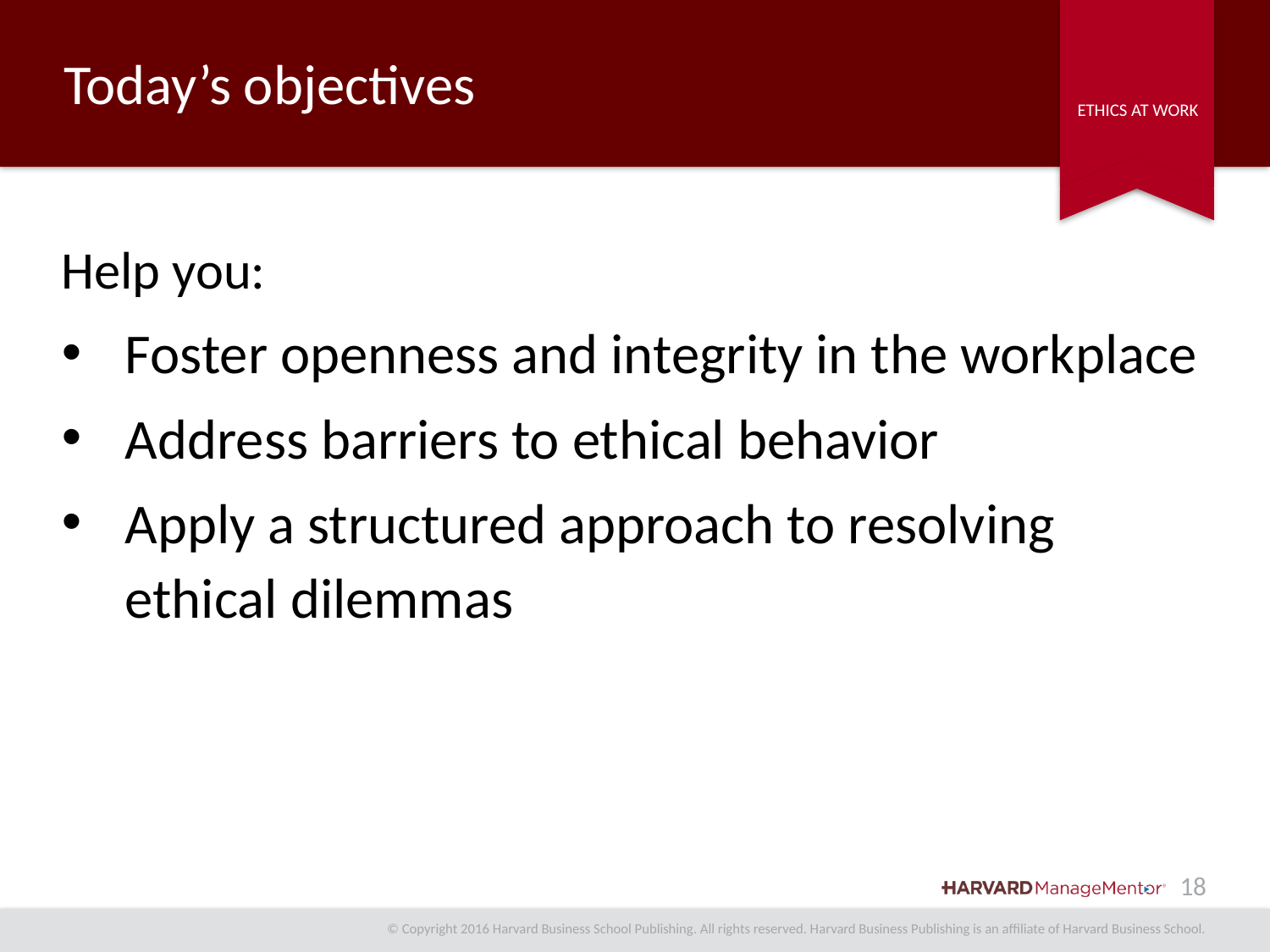

# Today’s objectives
Help you:
Foster openness and integrity in the workplace
Address barriers to ethical behavior
Apply a structured approach to resolving ethical dilemmas